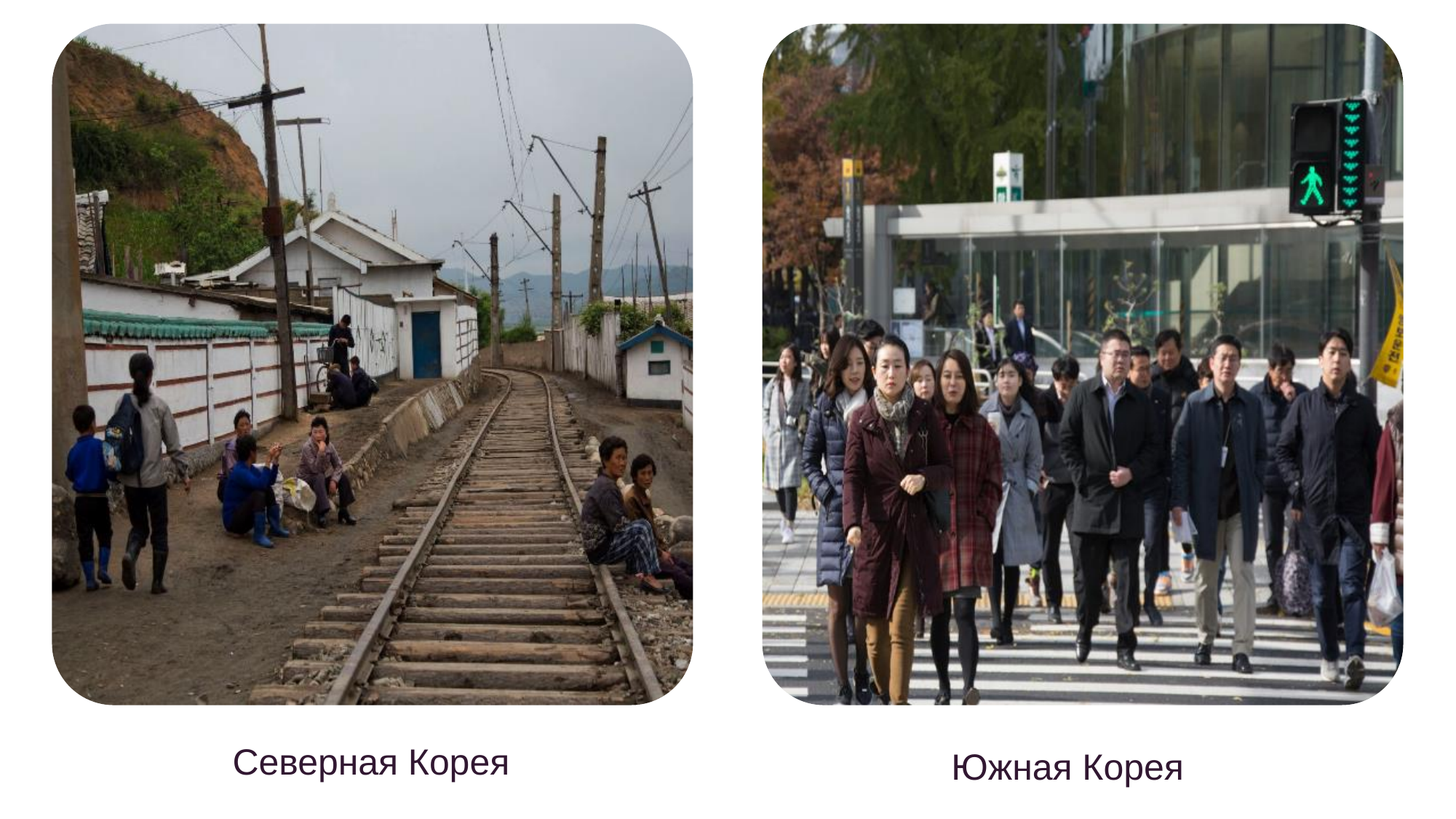

Северная Корея
Южная Корея
Северная Корея:
Мнимая демократия
Тоталитарный режим
Низкий уровень жизни
Слабая экономика